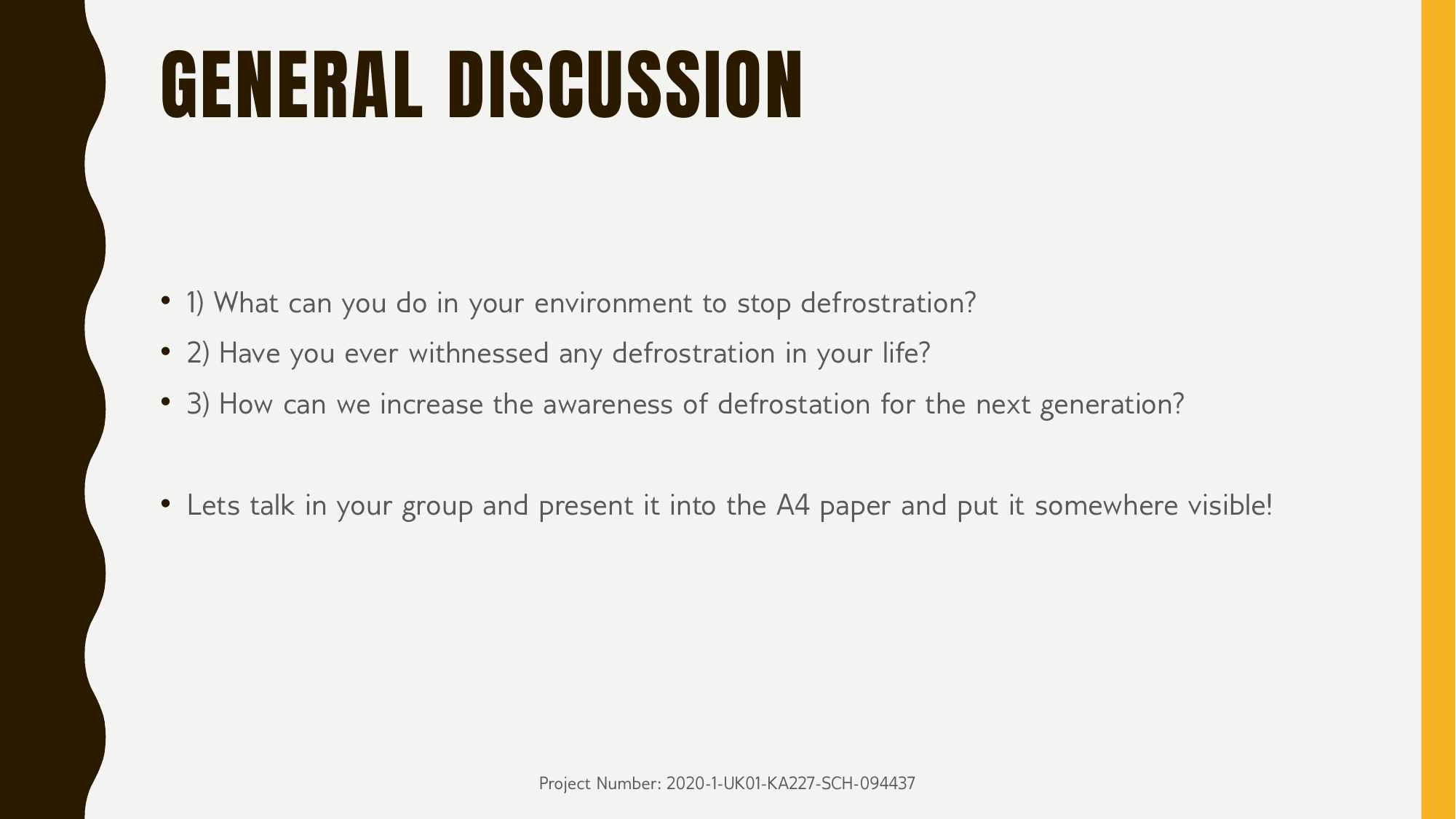

# General discussion
1) What can you do in your environment to stop defrostration?
2) Have you ever withnessed any defrostration in your life?
3) How can we increase the awareness of defrostation for the next generation?

Lets talk in your group and present it into the A4 paper and put it somewhere visible!

Project Number: 2020-1-UK01-KA227-SCH-094437